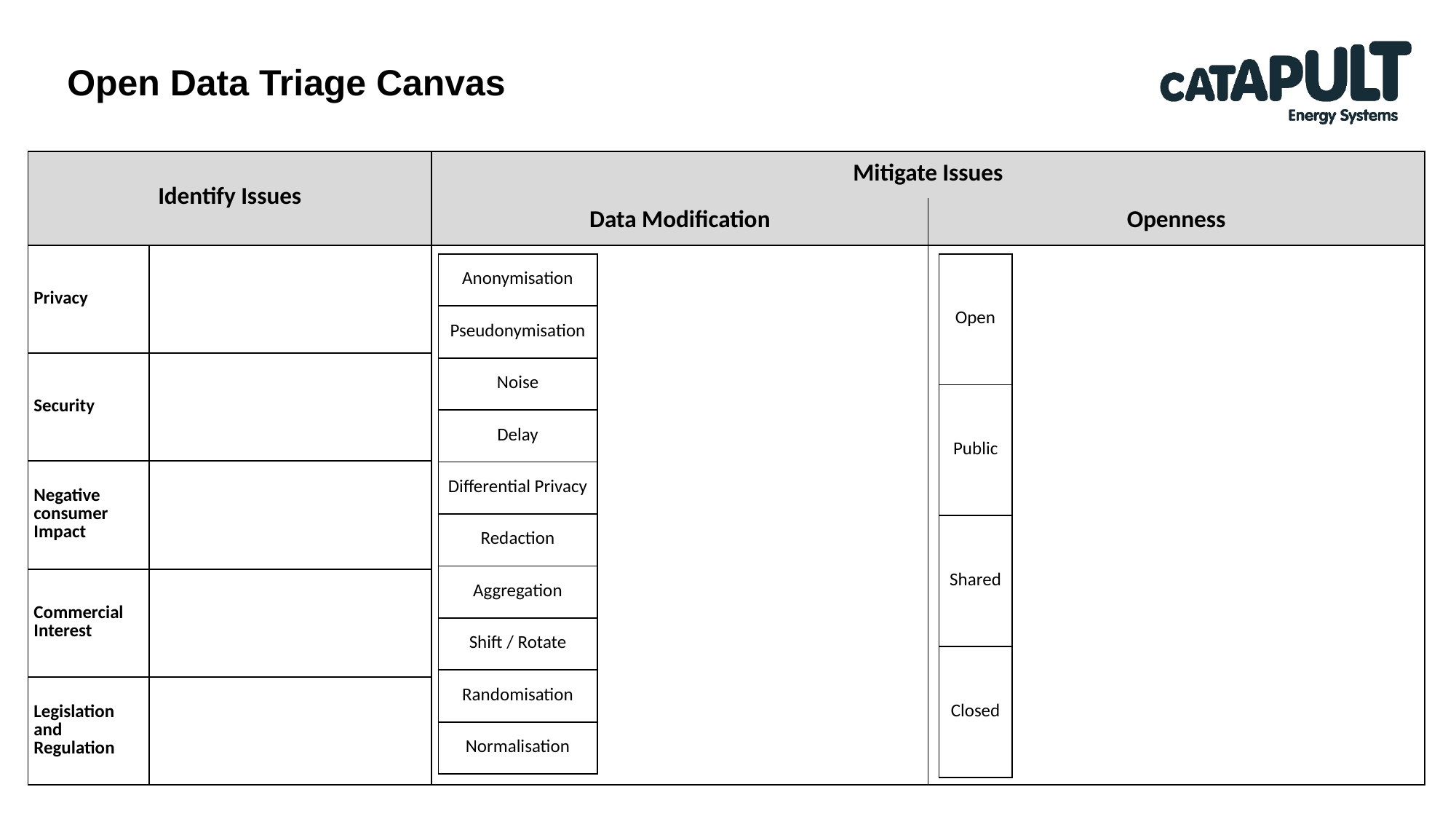

# Open Data Triage Canvas
| Identify Issues |  | Mitigate Issues |  |
| --- | --- | --- | --- |
|  |  | Data Modification | Openness |
| Privacy |  |  |  |
| Security |  |  |  |
| Negative consumer Impact |  |  |  |
| Commercial Interest |  |  |  |
| Legislation and Regulation |  |  |  |
| Anonymisation |
| --- |
| Pseudonymisation |
| Noise |
| Delay |
| Differential Privacy |
| Redaction |
| Aggregation |
| Shift / Rotate |
| Randomisation |
| Normalisation |
| Open |
| --- |
| Public |
| Shared |
| Closed |